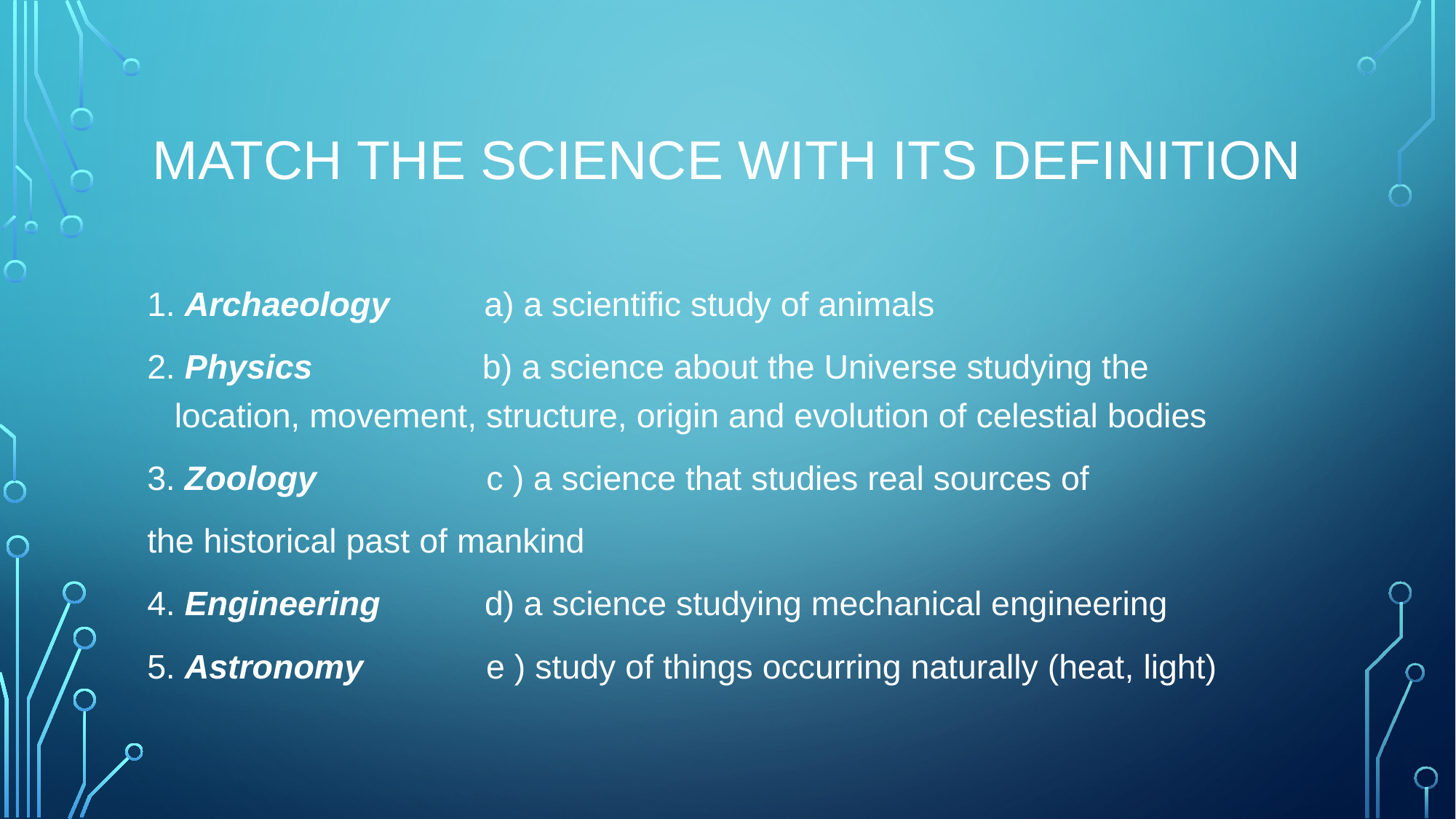

# Match the science with its definition
1. Archaeology          a) a scientific study of animals
2. Physics                  b) a science about the Universe studying the     location, movement, structure, origin and evolution of celestial bodies
3. Zoology                  c ) a science that studies real sources of
the historical past of mankind
4. Engineering           d) a science studying mechanical engineering
5. Astronomy             e ) study of things occurring naturally (heat, light)